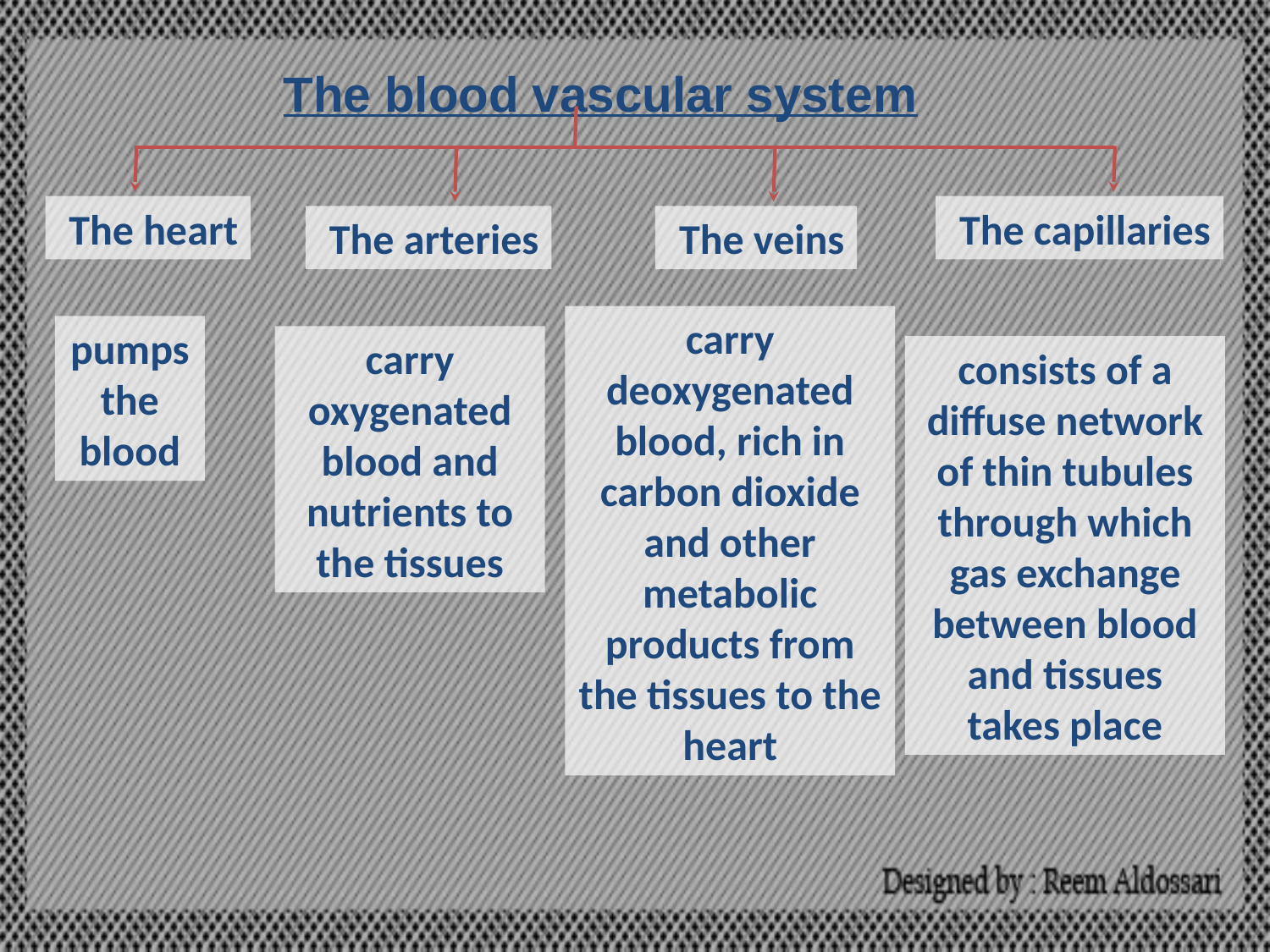

The blood vascular system
The heart
The capillaries
The arteries
The veins
carry deoxygenated blood, rich in carbon dioxide and other metabolic products from the tissues to the heart
pumps
the blood
carry oxygenated blood and nutrients to the tissues
consists of a diffuse network of thin tubules through which gas exchange between blood and tissues takes place